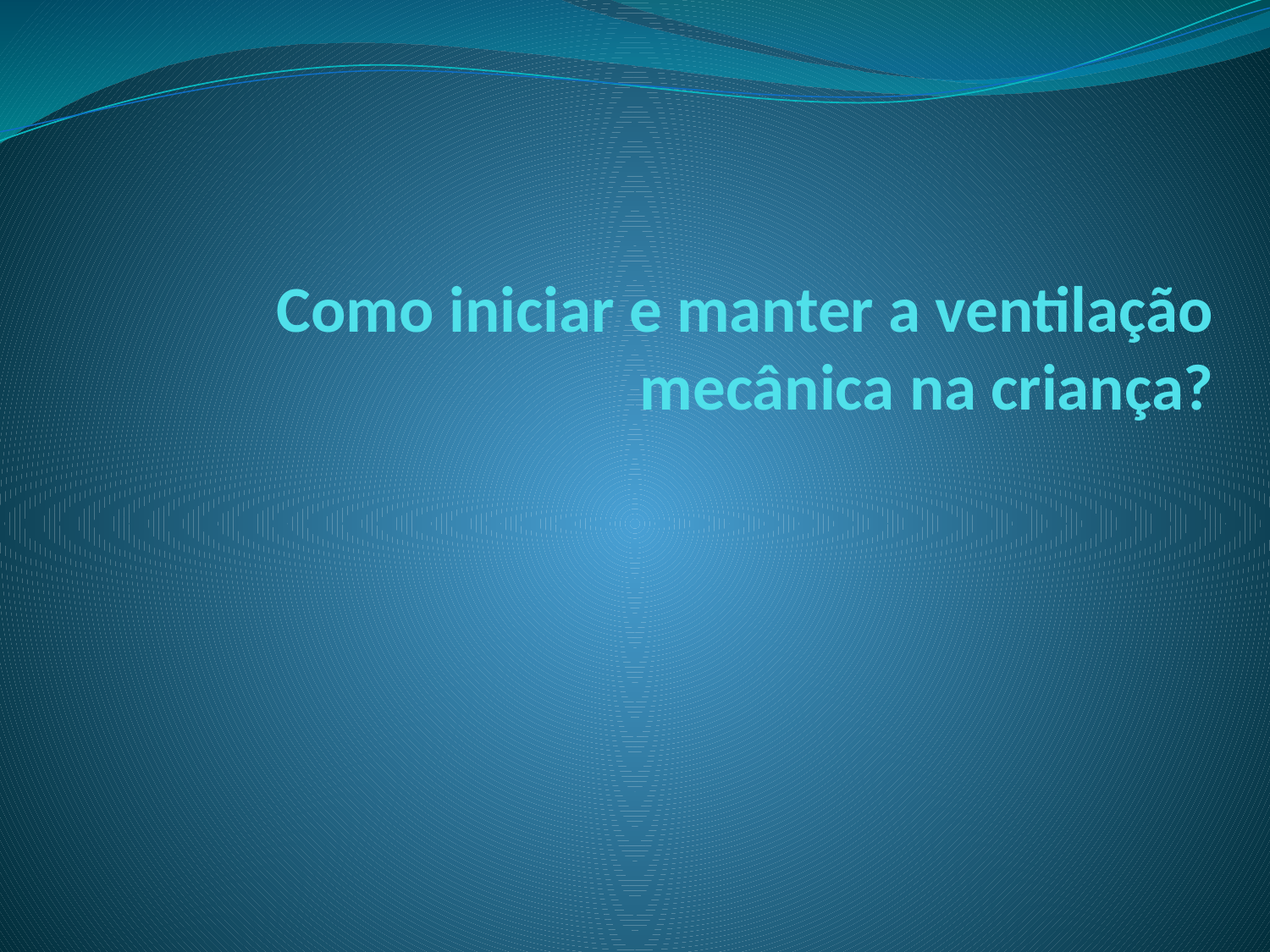

# Como iniciar e manter a ventilação mecânica na criança?